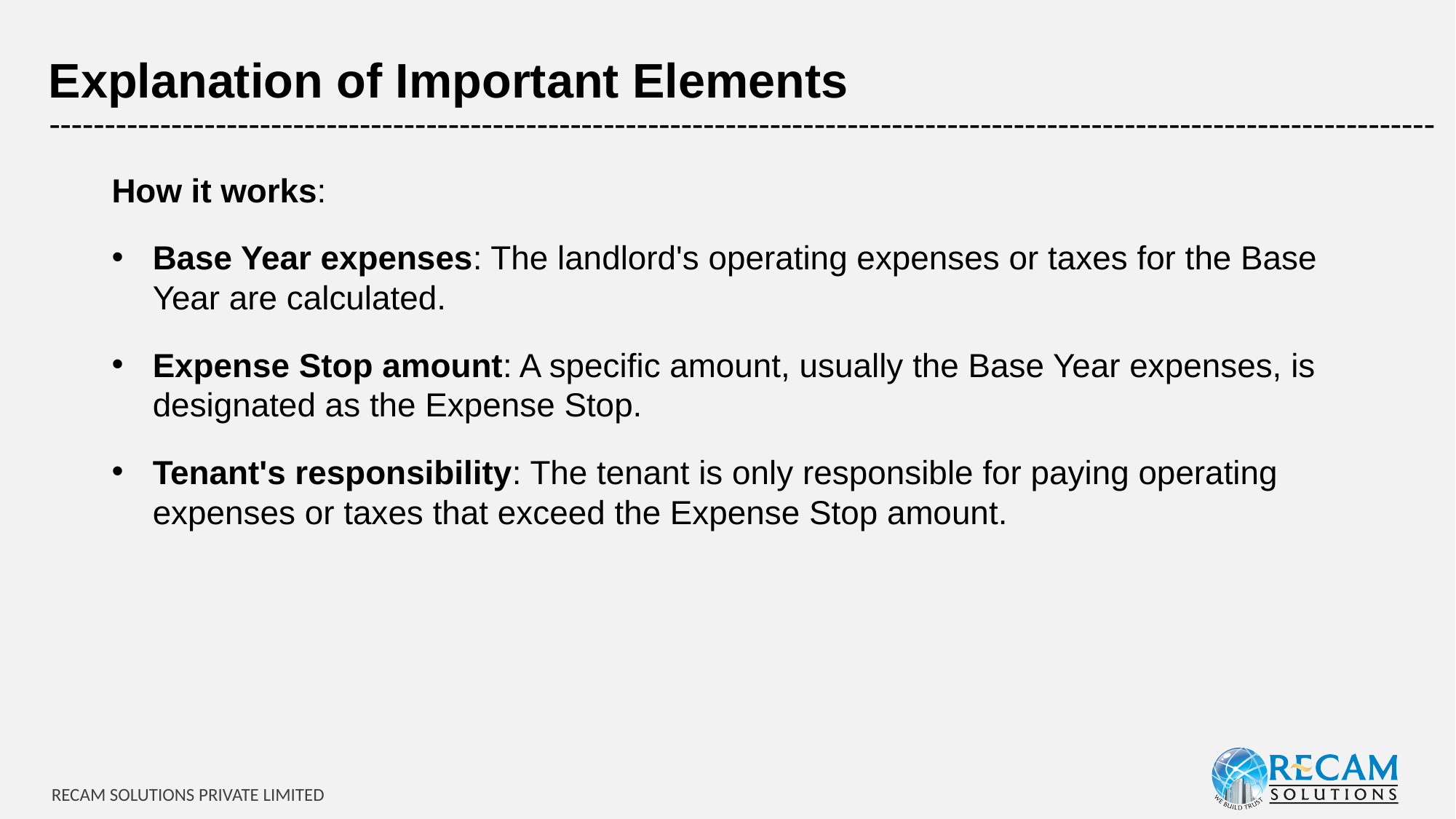

Explanation of Important Elements
-----------------------------------------------------------------------------------------------------------------------------
How it works:
Base Year expenses: The landlord's operating expenses or taxes for the Base Year are calculated.
Expense Stop amount: A specific amount, usually the Base Year expenses, is designated as the Expense Stop.
Tenant's responsibility: The tenant is only responsible for paying operating expenses or taxes that exceed the Expense Stop amount.
RECAM SOLUTIONS PRIVATE LIMITED